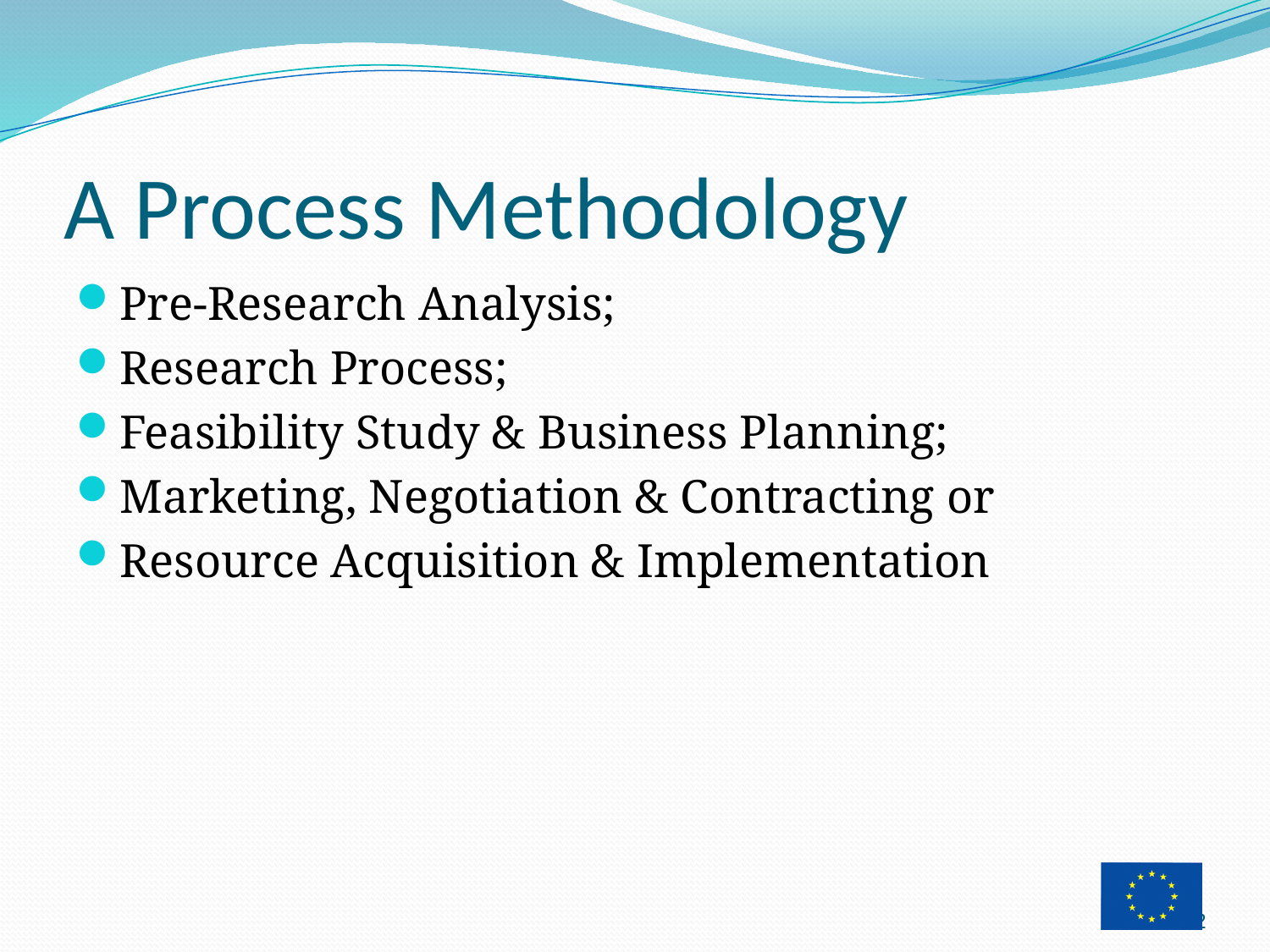

# A Process Methodology
Pre-Research Analysis;
Research Process;
Feasibility Study & Business Planning;
Marketing, Negotiation & Contracting or
Resource Acquisition & Implementation
12